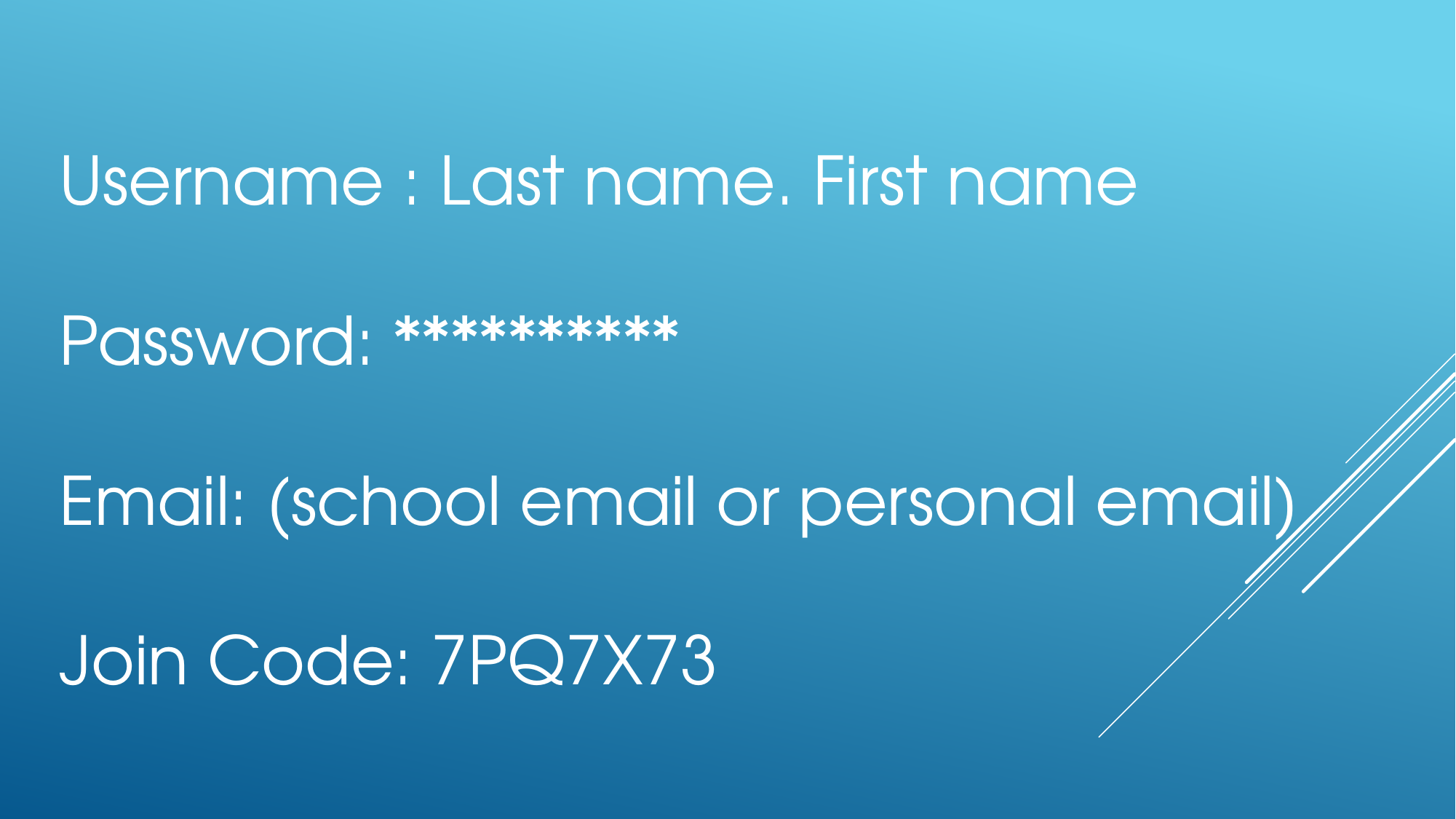

Username : Last name. First name

Password: **********

Email: (school email or personal email)

Join Code: 7PQ7X73